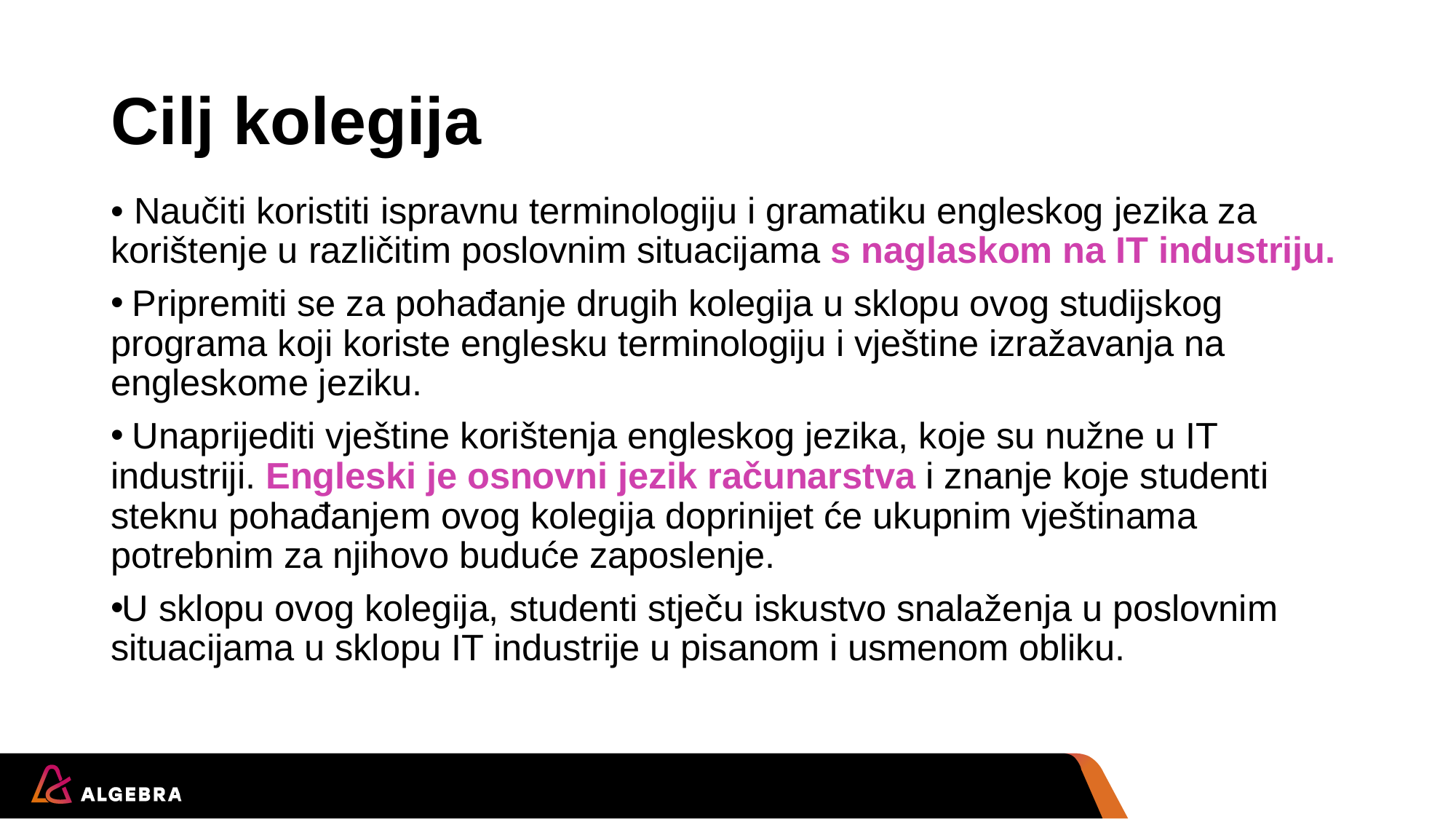

# Cilj kolegija
• Naučiti koristiti ispravnu terminologiju i gramatiku engleskog jezika za korištenje u različitim poslovnim situacijama s naglaskom na IT industriju.
 Pripremiti se za pohađanje drugih kolegija u sklopu ovog studijskog programa koji koriste englesku terminologiju i vještine izražavanja na engleskome jeziku.
 Unaprijediti vještine korištenja engleskog jezika, koje su nužne u IT industriji. Engleski je osnovni jezik računarstva i znanje koje studenti steknu pohađanjem ovog kolegija doprinijet će ukupnim vještinama potrebnim za njihovo buduće zaposlenje.
U sklopu ovog kolegija, studenti stječu iskustvo snalaženja u poslovnim situacijama u sklopu IT industrije u pisanom i usmenom obliku.